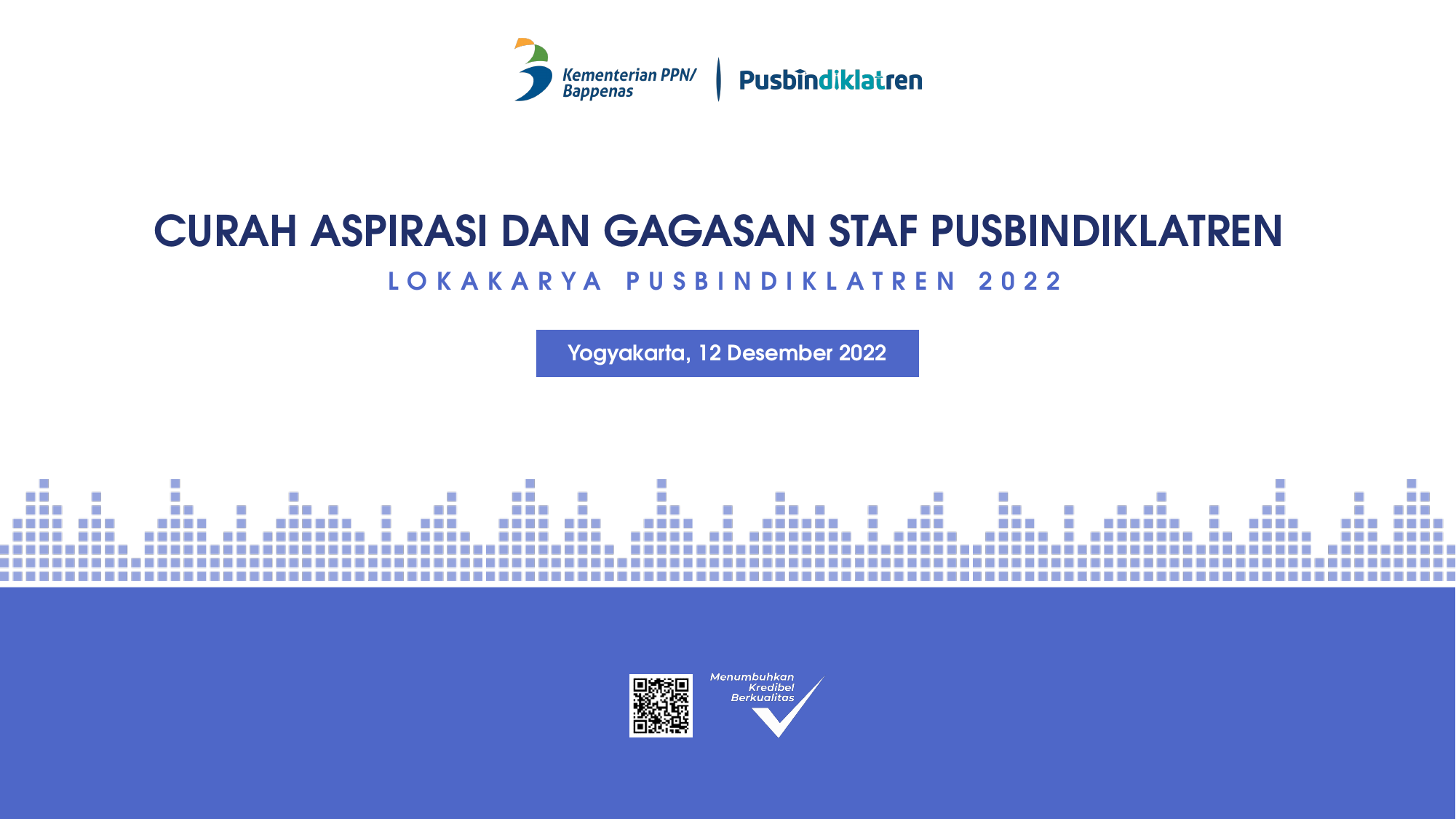

# CURAH ASPIRASI DAN GAGASAN STAF PUSBINDIKLATREN
LOKAKARYA PUSBINDIKLATREN 2022
Yogyakarta, 12 Desember 2022